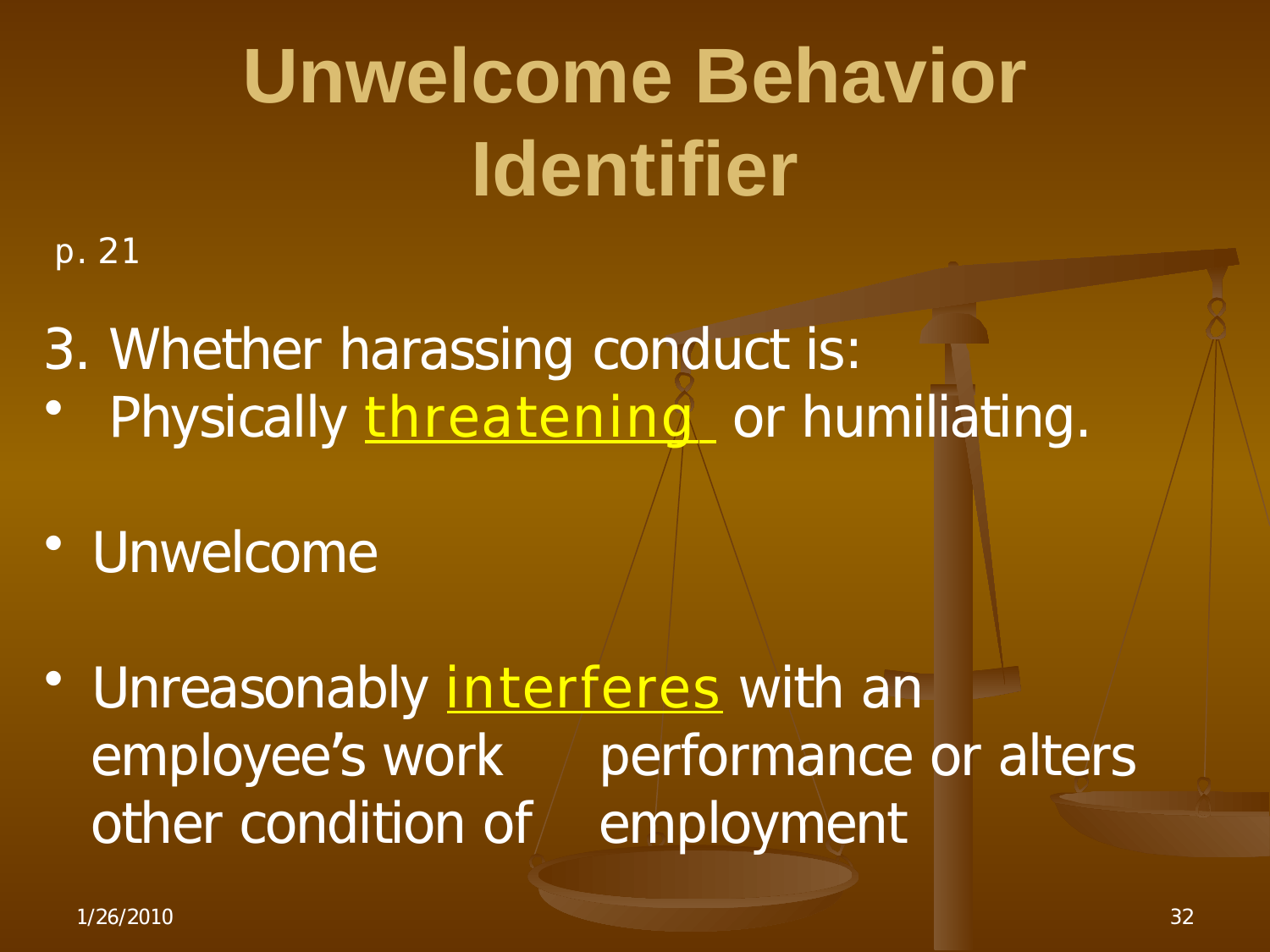

# Unwelcome Behavior Identifier
p. 21
3. Whether harassing conduct is:
 Physically threatening  or humiliating.

Unwelcome

Unreasonably interferes with an employee’s work 	performance or alters other condition of 	employment
1/26/2010
32